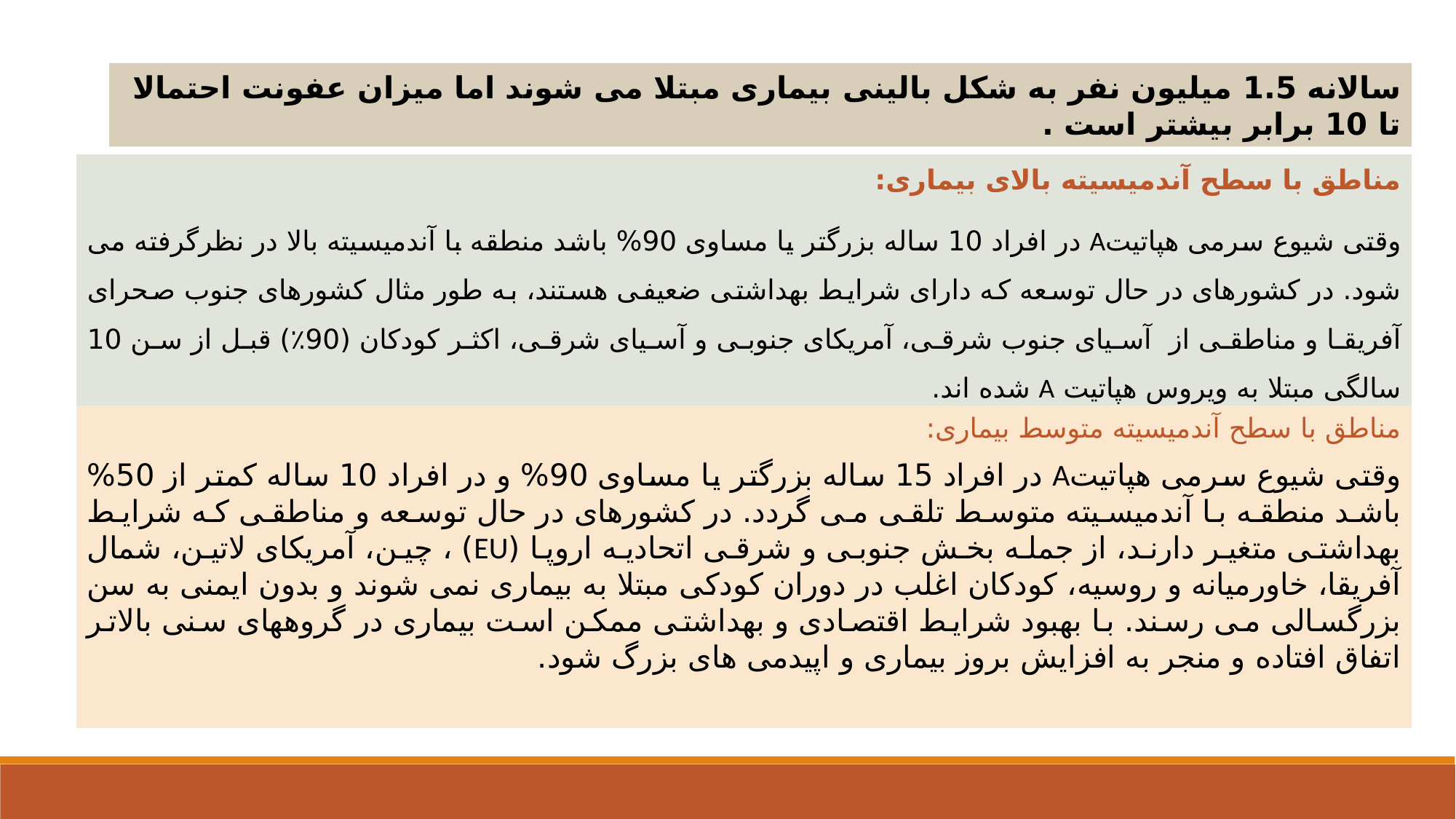

سالانه 1.5 میلیون نفر به شکل بالینی بیماری مبتلا می شوند اما میزان عفونت احتمالا تا 10 برابر بیشتر است .
مناطق با سطح آندمیسیته بالای بیماری:
وقتی شیوع سرمی هپاتیتA در افراد 10 ساله بزرگتر یا مساوی 90% باشد منطقه با آندمیسیته بالا در نظرگرفته می شود. در کشورهای در حال توسعه که دارای شرایط بهداشتی ضعیفی هستند، به طور مثال کشورهای جنوب صحرای آفریقا و مناطقی از  آسیای جنوب شرقی، آمریکای جنوبی و آسیای شرقی، اکثر کودکان (90٪) قبل از سن 10 سالگی مبتلا به ویروس هپاتیت A شده اند.
مناطق با سطح آندمیسیته متوسط بیماری:
وقتی شیوع سرمی هپاتیتA در افراد 15 ساله بزرگتر یا مساوی 90% و در افراد 10 ساله کمتر از 50% باشد منطقه با آندمیسیته متوسط تلقی می گردد. در کشورهای در حال توسعه و مناطقی که شرایط بهداشتی متغیر دارند، از جمله بخش جنوبی و شرقی اتحادیه اروپا (EU) ، چین، آمریکای لاتین، شمال آفریقا، خاورمیانه و روسیه، کودکان اغلب در دوران کودکی مبتلا به بیماری نمی شوند و بدون ایمنی به سن بزرگسالی می رسند. با بهبود شرایط اقتصادی و بهداشتی ممکن است بیماری در گروههای سنی بالاتر اتفاق افتاده و منجر به افزایش بروز بیماری و اپیدمی های بزرگ شود.